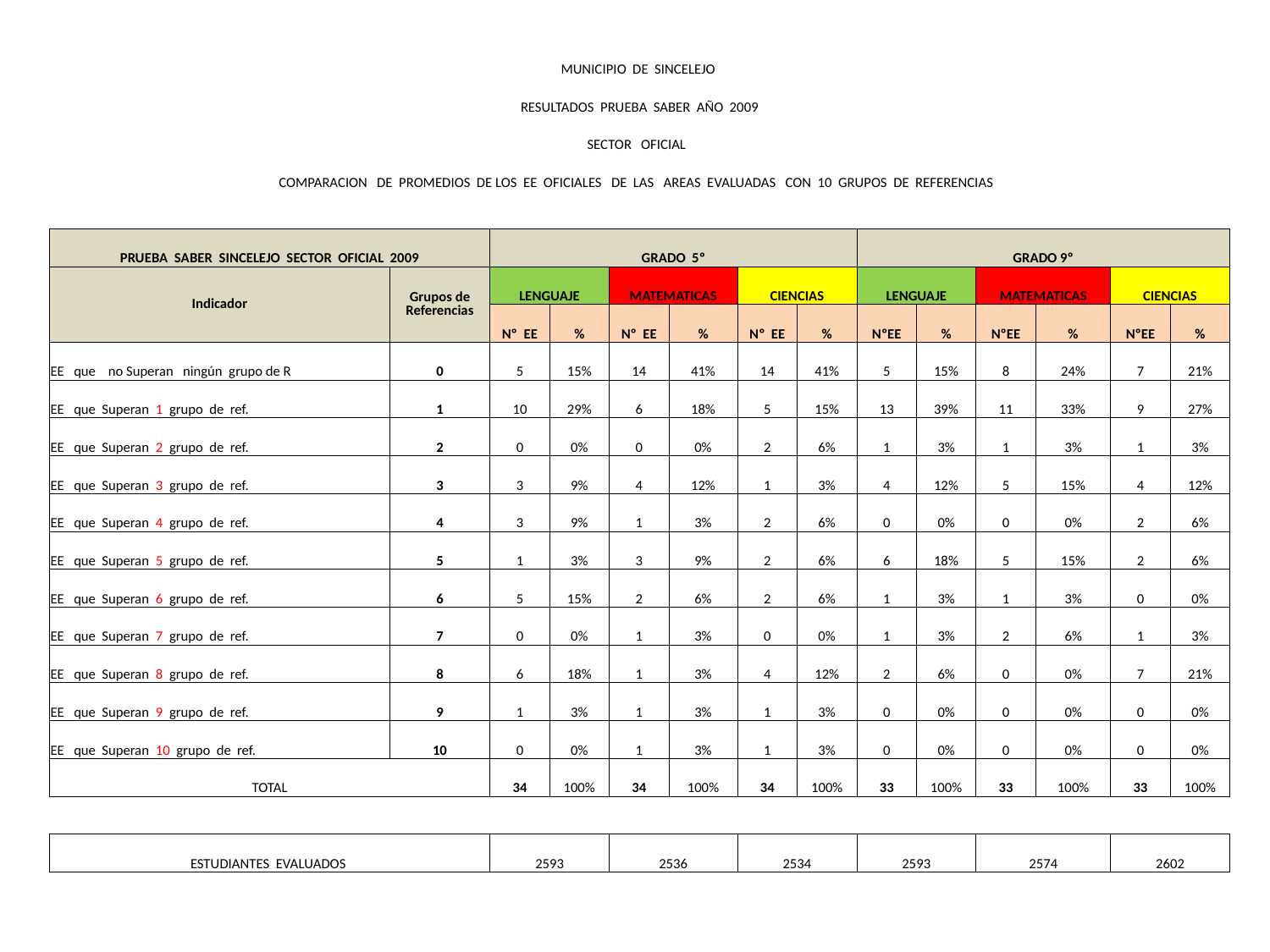

| MUNICIPIO DE SINCELEJO |  |  |  |  |  |  |  |  |  |  |  |  |  |
| --- | --- | --- | --- | --- | --- | --- | --- | --- | --- | --- | --- | --- | --- |
| RESULTADOS PRUEBA SABER AÑO 2009 |  |  |  |  |  |  |  |  |  |  |  |  |  |
| SECTOR OFICIAL |  |  |  |  |  |  |  |  |  |  |  |  |  |
| COMPARACION DE PROMEDIOS DE LOS EE OFICIALES DE LAS AREAS EVALUADAS CON 10 GRUPOS DE REFERENCIAS |  |  |  |  |  |  |  |  |  |  |  |  |  |
|  |  |  |  |  |  |  |  |  |  |  |  |  |  |
| PRUEBA SABER SINCELEJO SECTOR OFICIAL 2009 |  | GRADO 5º |  |  |  |  |  | GRADO 9º |  |  |  |  |  |
| Indicador | Grupos de Referencias | LENGUAJE |  | MATEMATICAS |  | CIENCIAS |  | LENGUAJE |  | MATEMATICAS |  | CIENCIAS |  |
|  |  | Nº EE | % | Nº EE | % | Nº EE | % | NºEE | % | NºEE | % | NºEE | % |
| EE que no Superan ningún grupo de R | 0 | 5 | 15% | 14 | 41% | 14 | 41% | 5 | 15% | 8 | 24% | 7 | 21% |
| EE que Superan 1 grupo de ref. | 1 | 10 | 29% | 6 | 18% | 5 | 15% | 13 | 39% | 11 | 33% | 9 | 27% |
| EE que Superan 2 grupo de ref. | 2 | 0 | 0% | 0 | 0% | 2 | 6% | 1 | 3% | 1 | 3% | 1 | 3% |
| EE que Superan 3 grupo de ref. | 3 | 3 | 9% | 4 | 12% | 1 | 3% | 4 | 12% | 5 | 15% | 4 | 12% |
| EE que Superan 4 grupo de ref. | 4 | 3 | 9% | 1 | 3% | 2 | 6% | 0 | 0% | 0 | 0% | 2 | 6% |
| EE que Superan 5 grupo de ref. | 5 | 1 | 3% | 3 | 9% | 2 | 6% | 6 | 18% | 5 | 15% | 2 | 6% |
| EE que Superan 6 grupo de ref. | 6 | 5 | 15% | 2 | 6% | 2 | 6% | 1 | 3% | 1 | 3% | 0 | 0% |
| EE que Superan 7 grupo de ref. | 7 | 0 | 0% | 1 | 3% | 0 | 0% | 1 | 3% | 2 | 6% | 1 | 3% |
| EE que Superan 8 grupo de ref. | 8 | 6 | 18% | 1 | 3% | 4 | 12% | 2 | 6% | 0 | 0% | 7 | 21% |
| EE que Superan 9 grupo de ref. | 9 | 1 | 3% | 1 | 3% | 1 | 3% | 0 | 0% | 0 | 0% | 0 | 0% |
| EE que Superan 10 grupo de ref. | 10 | 0 | 0% | 1 | 3% | 1 | 3% | 0 | 0% | 0 | 0% | 0 | 0% |
| TOTAL |  | 34 | 100% | 34 | 100% | 34 | 100% | 33 | 100% | 33 | 100% | 33 | 100% |
|  |  |  |  |  |  |  |  |  |  |  |  |  |  |
| ESTUDIANTES EVALUADOS |  | 2593 |  | 2536 |  | 2534 |  | 2593 |  | 2574 |  | 2602 |  |